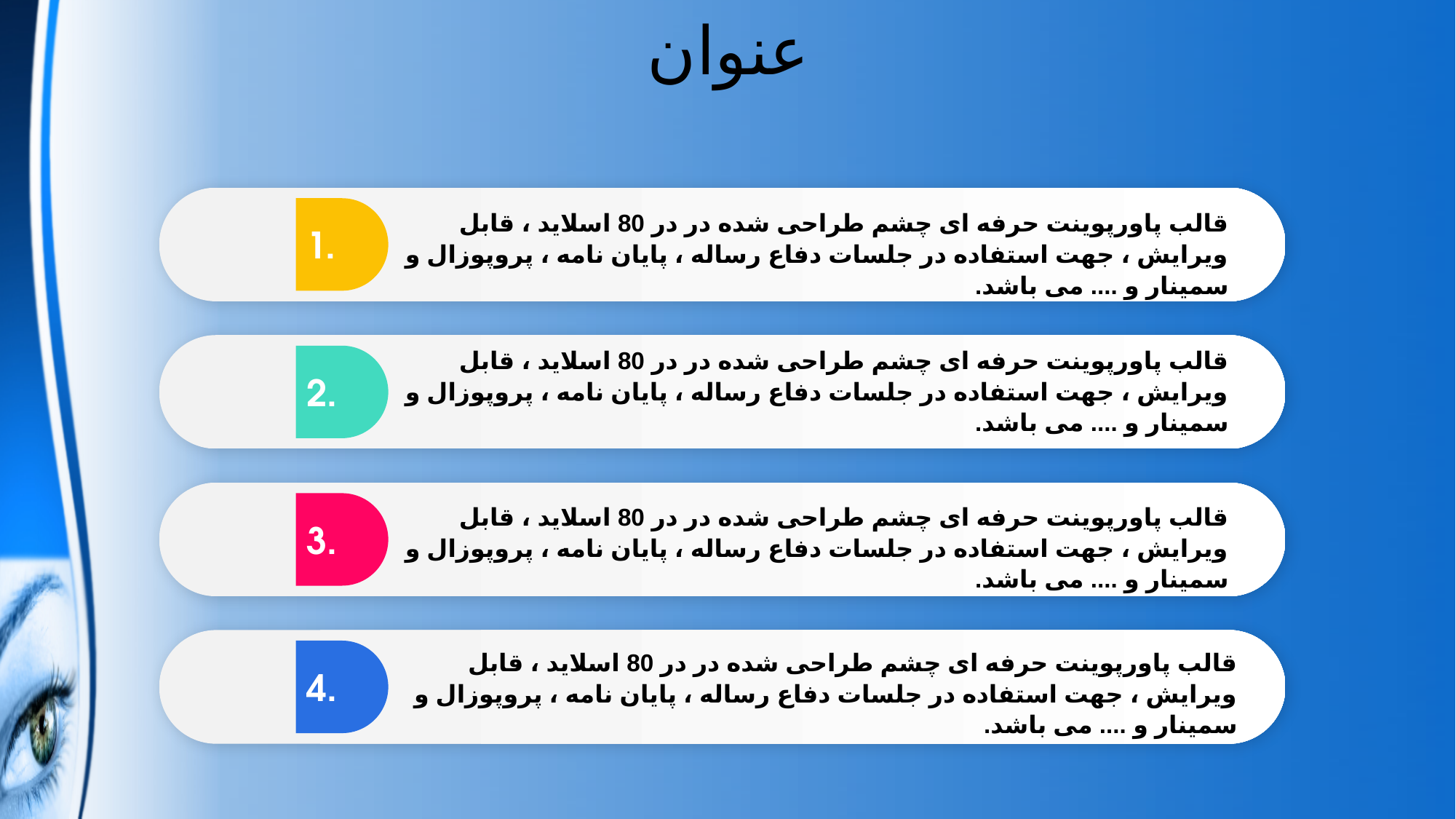

عنوان

1.
قالب پاورپوينت حرفه ای چشم طراحی شده در در 80 اسلاید ، قابل ویرایش ، جهت استفاده در جلسات دفاع رساله ، پایان نامه ، پروپوزال و سمینار و .... می باشد.

2.
قالب پاورپوينت حرفه ای چشم طراحی شده در در 80 اسلاید ، قابل ویرایش ، جهت استفاده در جلسات دفاع رساله ، پایان نامه ، پروپوزال و سمینار و .... می باشد.

3.
قالب پاورپوينت حرفه ای چشم طراحی شده در در 80 اسلاید ، قابل ویرایش ، جهت استفاده در جلسات دفاع رساله ، پایان نامه ، پروپوزال و سمینار و .... می باشد.

4.
قالب پاورپوينت حرفه ای چشم طراحی شده در در 80 اسلاید ، قابل ویرایش ، جهت استفاده در جلسات دفاع رساله ، پایان نامه ، پروپوزال و سمینار و .... می باشد.